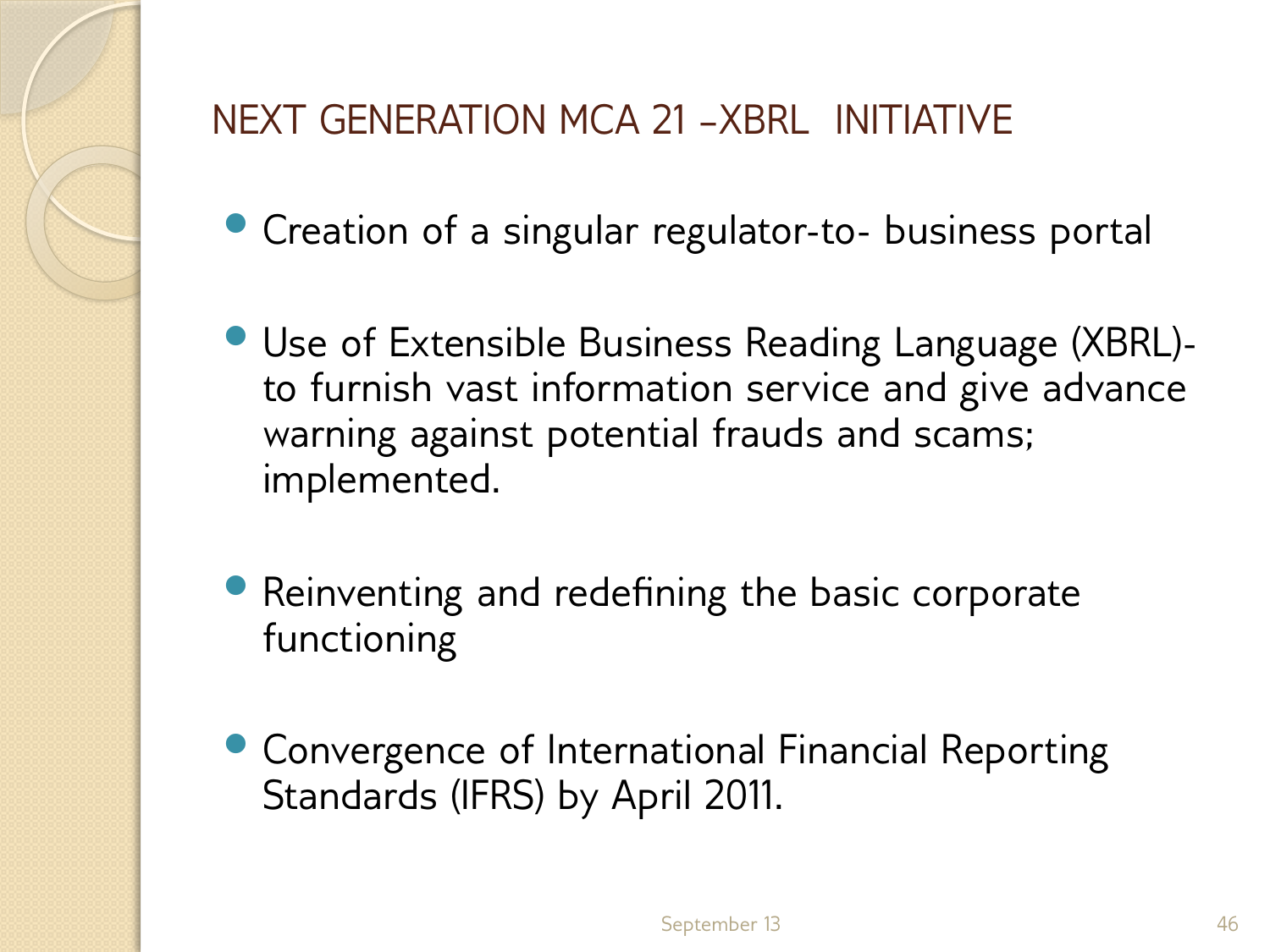

# NEXT GENERATION MCA 21 –XBRL  INITIATIVE
Creation of a singular regulator-to- business portal

Use of Extensible Business Reading Language (XBRL)- to furnish vast information service and give advance warning against potential frauds and scams;  implemented.

Reinventing and redefining the basic corporate functioning

Convergence of International Financial Reporting Standards (IFRS) by April 2011.

September 13
46